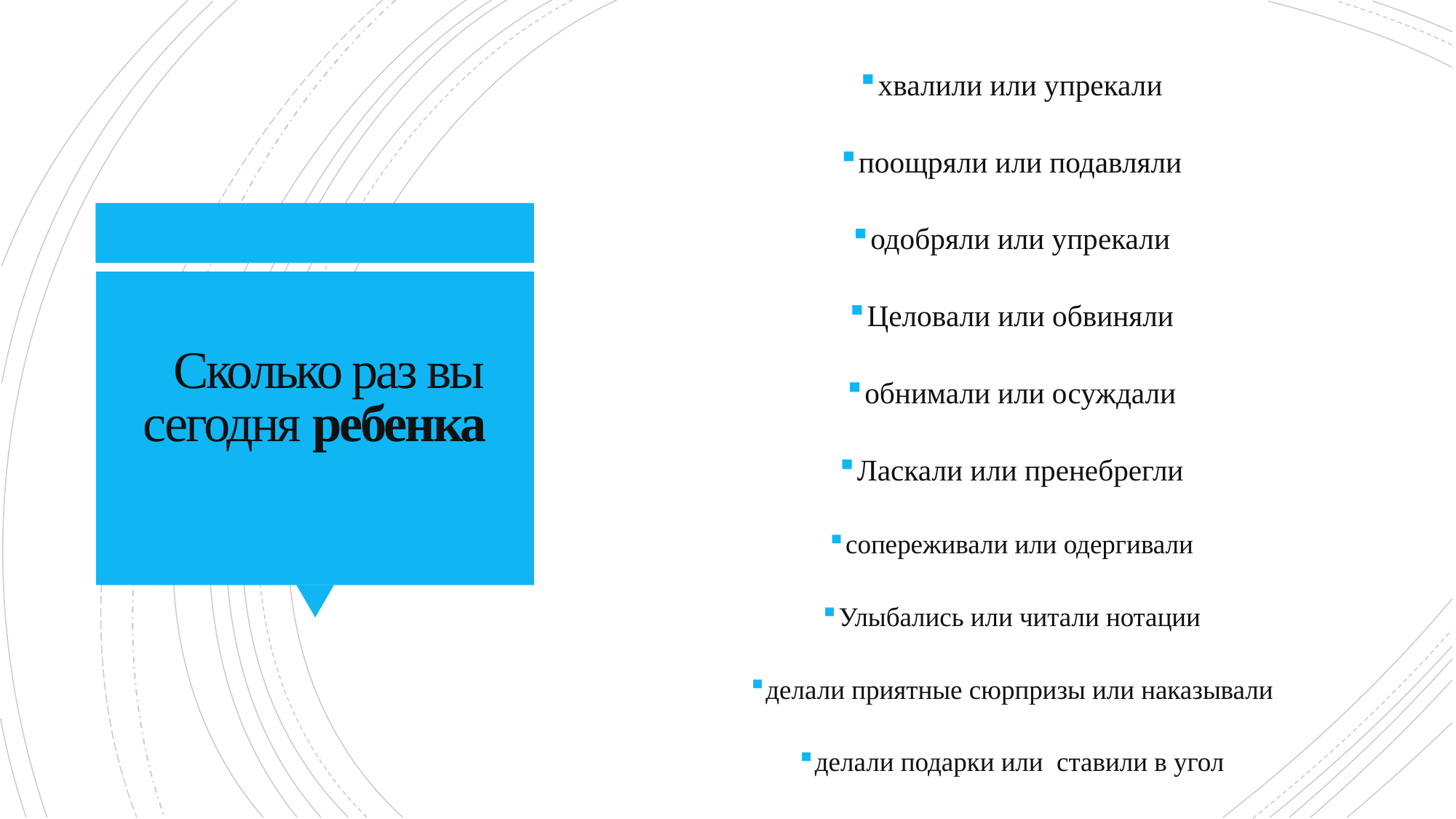

хвалили или упрекали
поощряли или подавляли
одобряли или упрекали
Целовали или обвиняли
обнимали или осуждали
Ласкали или пренебрегли
сопереживали или одергивали
Улыбались или читали нотации
делали приятные сюрпризы или наказывали
делали подарки или  ставили в угол

# Сколько раз вы сегодня ребенка